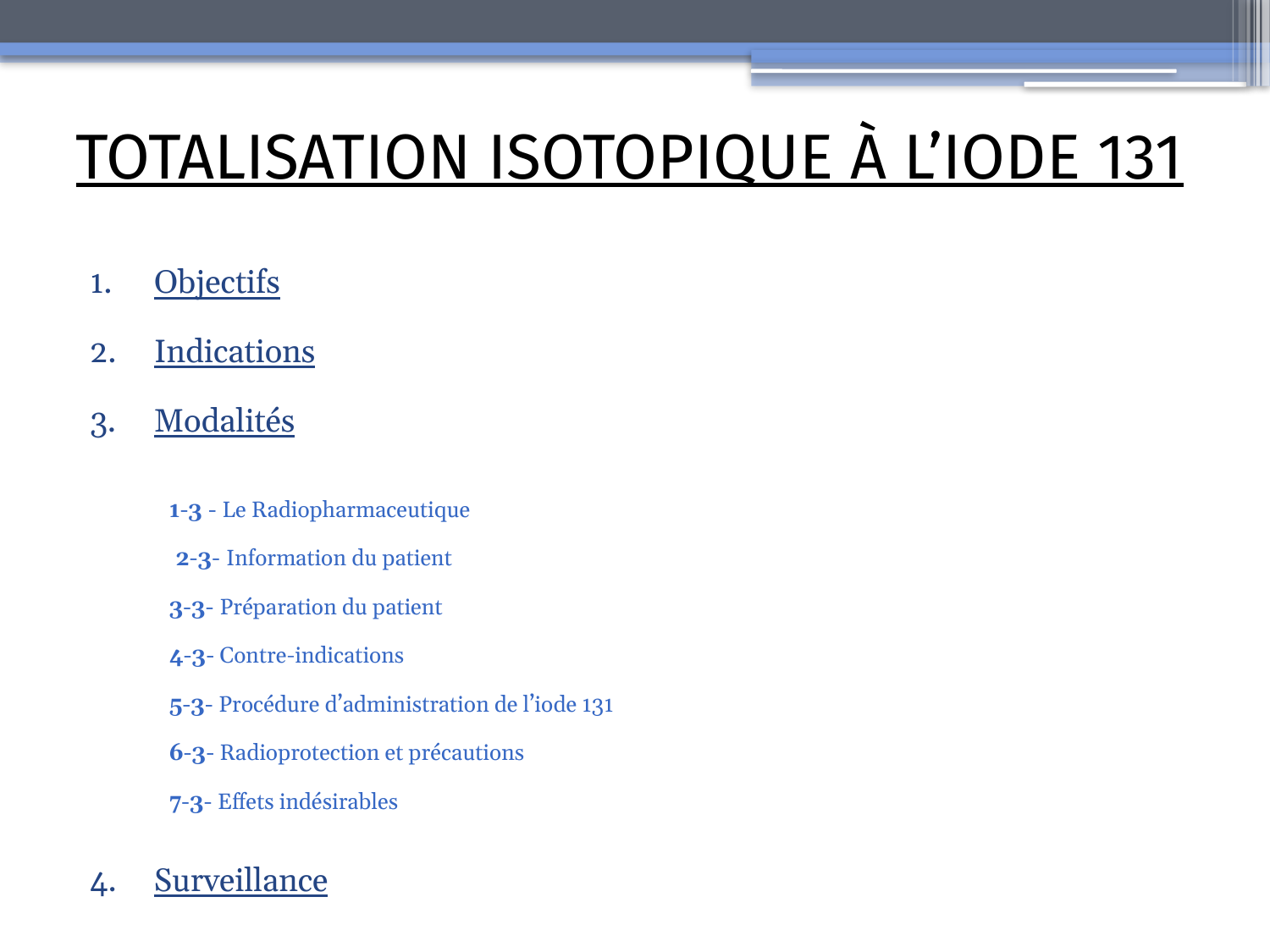

# TOTALISATION ISOTOPIQUE À L’IODE 131
Objectifs
Indications
Modalités

               1-3 - Le Radiopharmaceutique
               2-3- Information du patient
               3-3- Préparation du patient
               4-3- Contre-indications
               5-3- Procédure d’administration de l’iode 131
               6-3- Radioprotection et précautions
               7-3- Effets indésirables

Surveillance